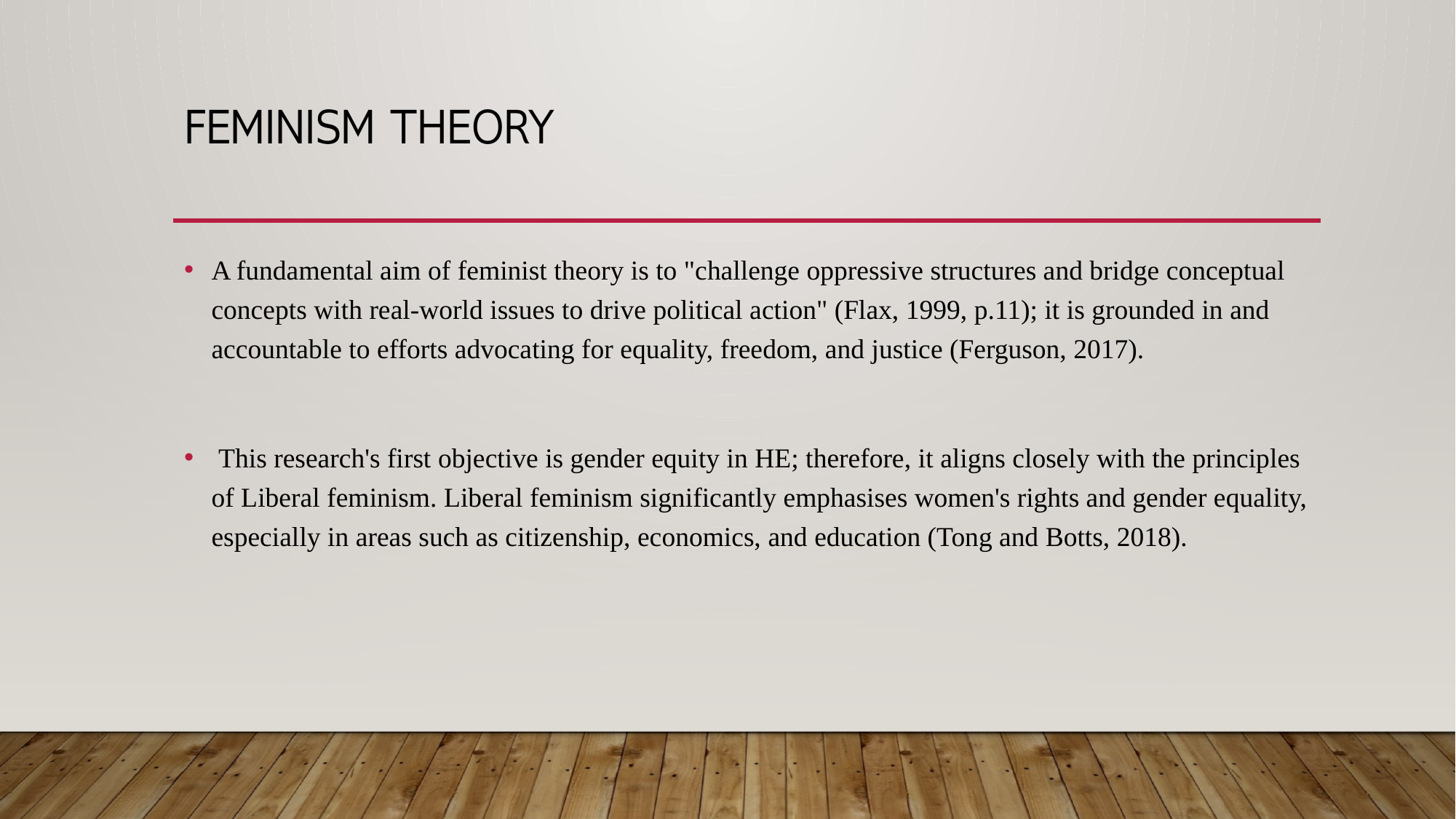

# Feminism theory
A fundamental aim of feminist theory is to "challenge oppressive structures and bridge conceptual concepts with real-world issues to drive political action" (Flax, 1999, p.11); it is grounded in and accountable to efforts advocating for equality, freedom, and justice (Ferguson, 2017).

 This research's first objective is gender equity in HE; therefore, it aligns closely with the principles of Liberal feminism. Liberal feminism significantly emphasises women's rights and gender equality, especially in areas such as citizenship, economics, and education (Tong and Botts, 2018).